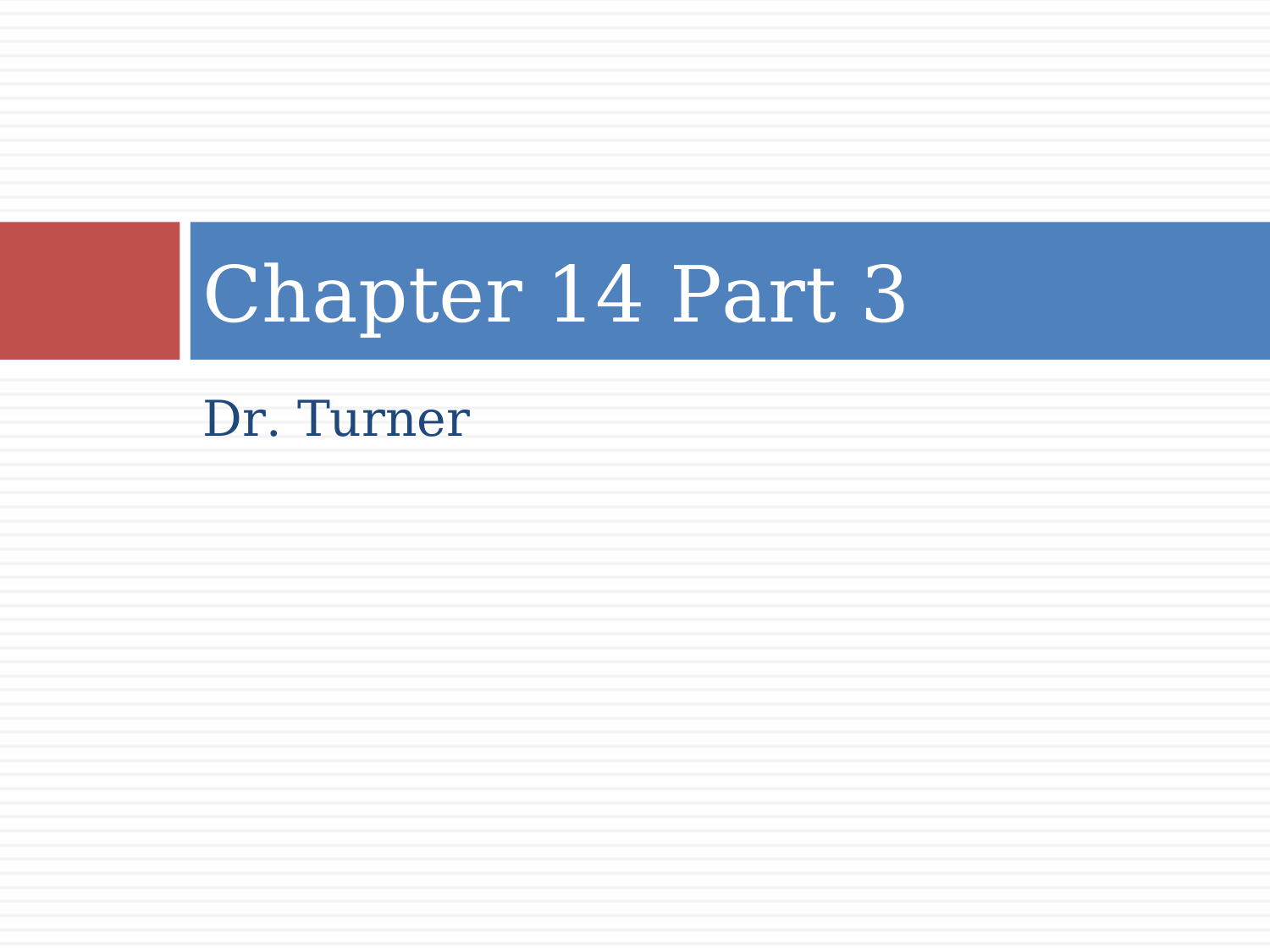

# Chapter 14 Part 3
Dr. Turner